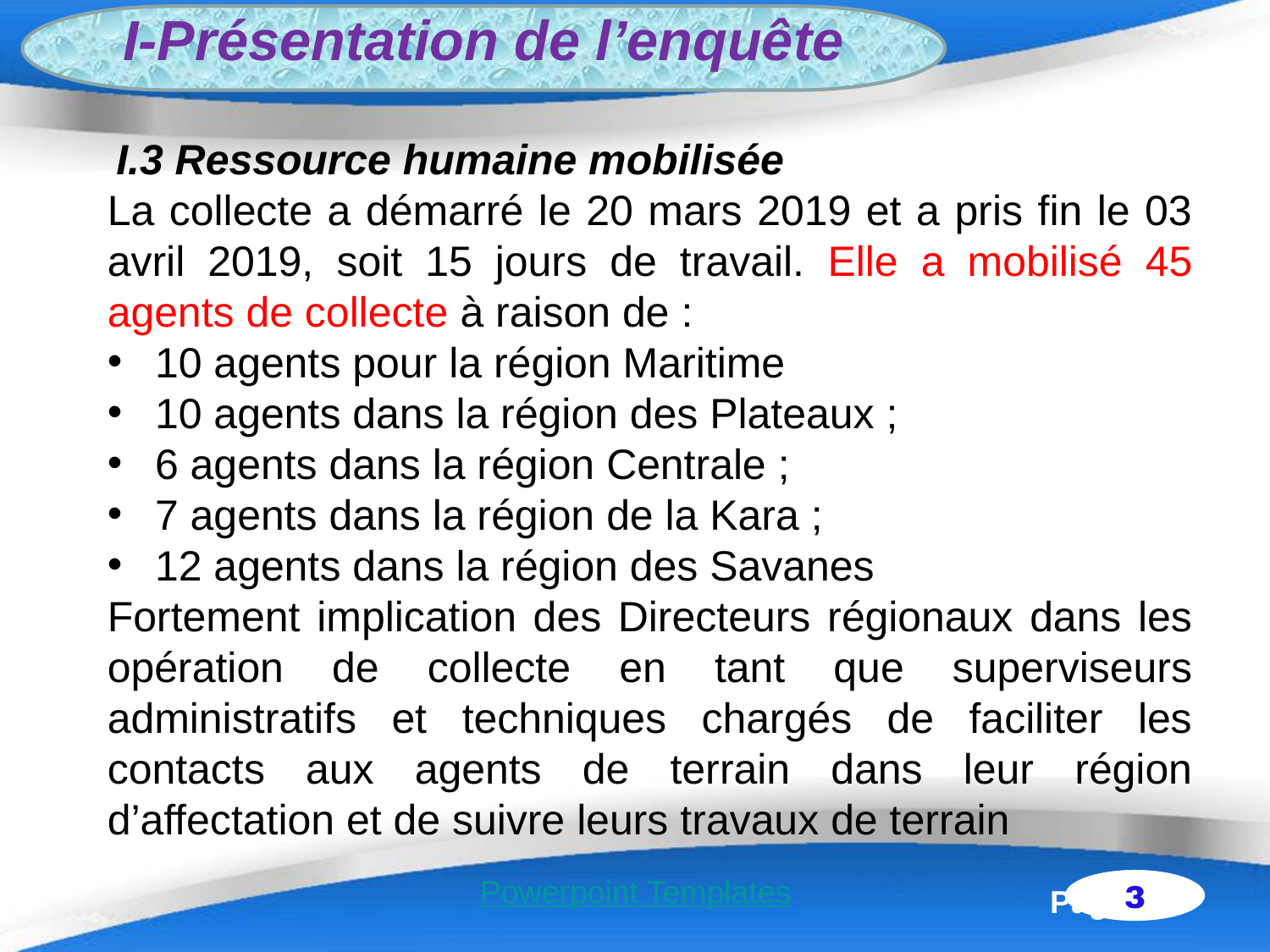

I-Présentation de l’enquête
 I.3 Ressource humaine mobilisée
La collecte a démarré le 20 mars 2019 et a pris fin le 03 avril 2019, soit 15 jours de travail. Elle a mobilisé 45 agents de collecte à raison de :
10 agents pour la région Maritime
10 agents dans la région des Plateaux ;
6 agents dans la région Centrale ;
7 agents dans la région de la Kara ;
12 agents dans la région des Savanes
Fortement implication des Directeurs régionaux dans les opération de collecte en tant que superviseurs administratifs et techniques chargés de faciliter les contacts aux agents de terrain dans leur région d’affectation et de suivre leurs travaux de terrain
Powerpoint Templates
3